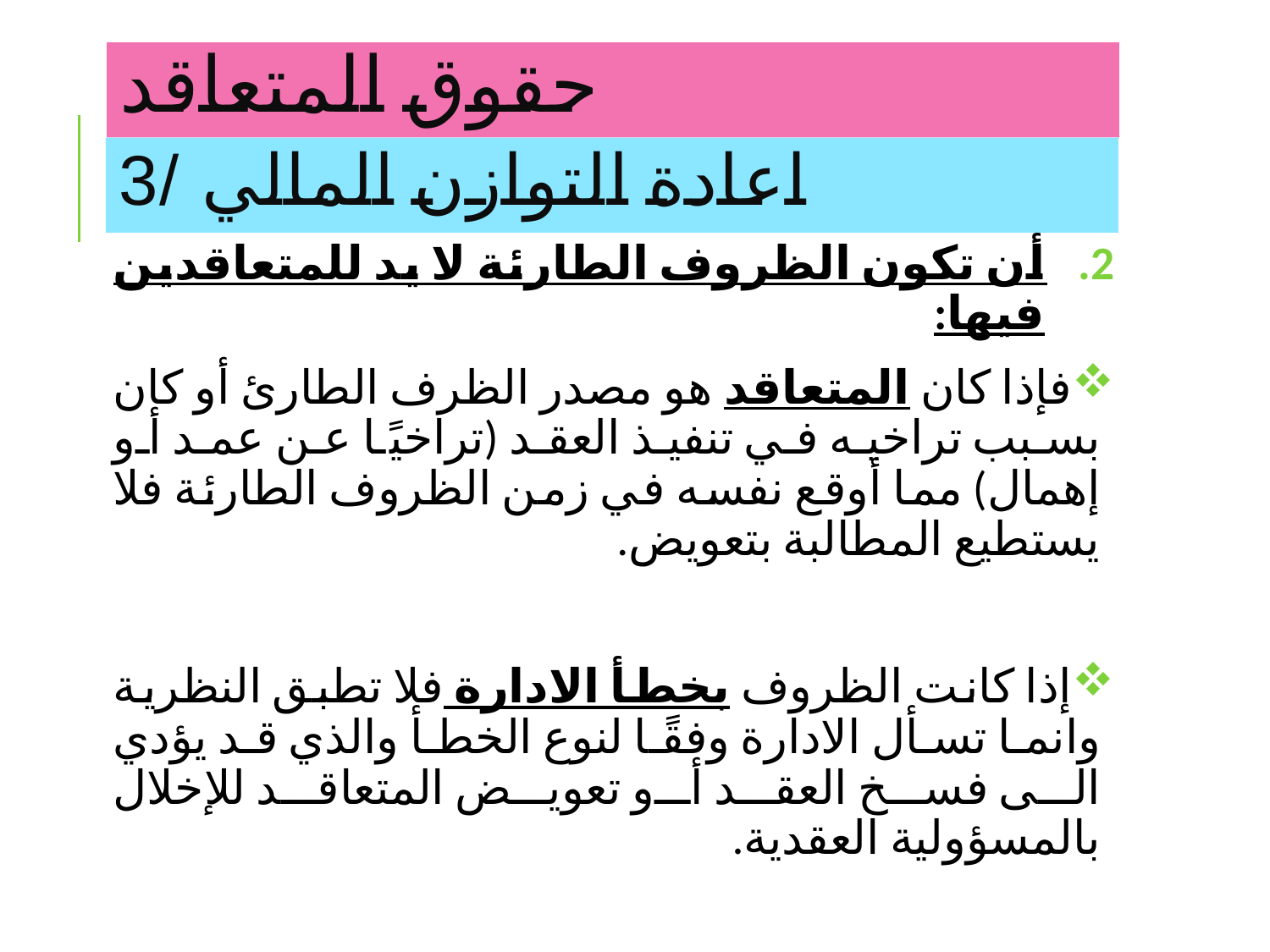

# حقوق المتعاقد
3/ اعادة التوازن المالي
أن تكون الظروف الطارئة لا يد للمتعاقدين فيها:
فإذا كان المتعاقد هو مصدر الظرف الطارئ أو كان بسبب تراخيه في تنفيذ العقد (تراخيًا عن عمد أو إهمال) مما أوقع نفسه في زمن الظروف الطارئة فلا يستطيع المطالبة بتعويض.

إذا كانت الظروف بخطأ الادارة فلا تطبق النظرية وانما تسأل الادارة وفقًا لنوع الخطأ والذي قد يؤدي الى فسخ العقد أو تعويض المتعاقد للإخلال بالمسؤولية العقدية.